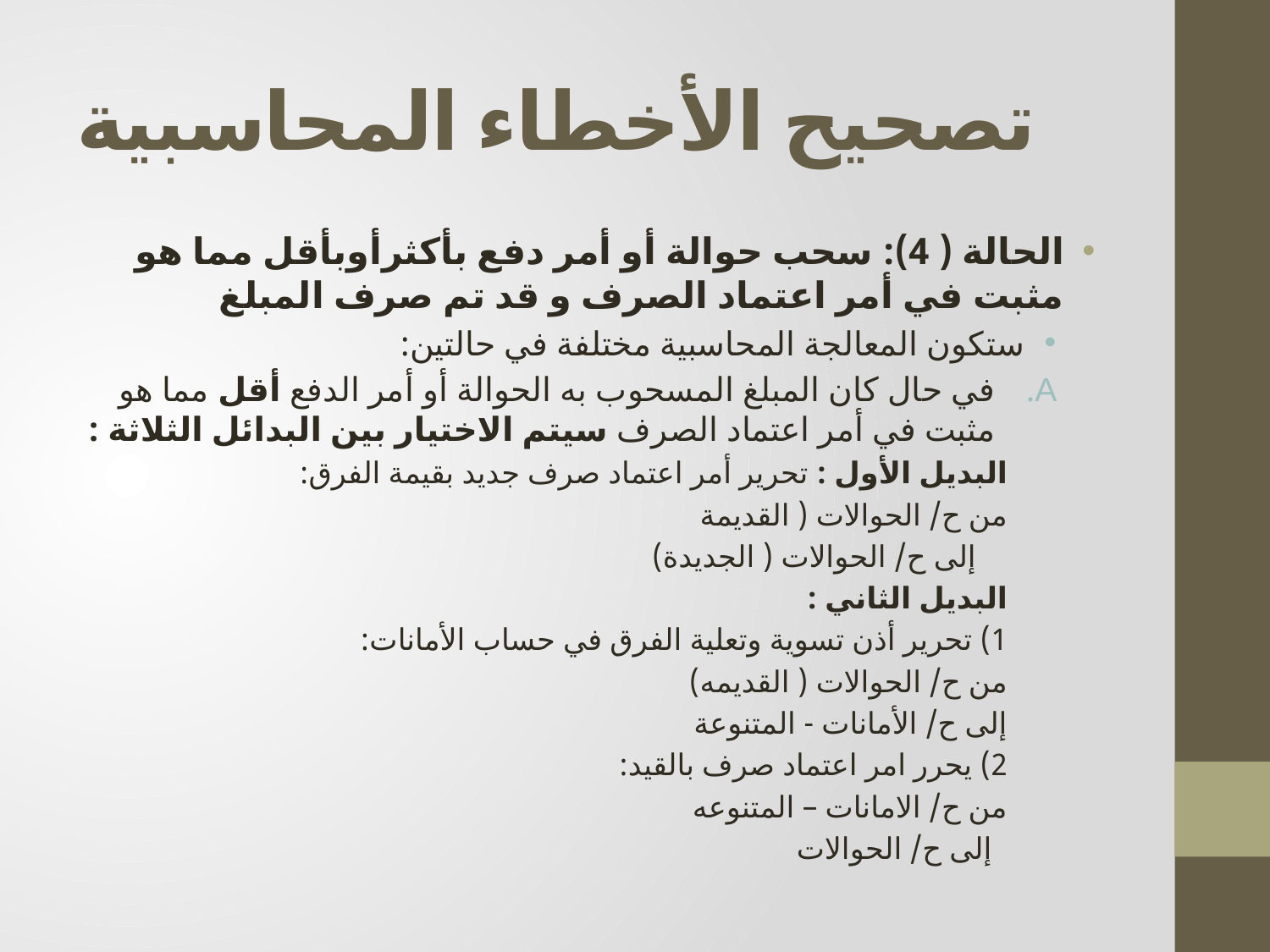

# تصحيح الأخطاء المحاسبية
الحالة ( 4): سحب حوالة أو أمر دفع بأكثرأوبأقل مما هو مثبت في أمر اعتماد الصرف و قد تم صرف المبلغ
ستكون المعالجة المحاسبية مختلفة في حالتين:
في حال كان المبلغ المسحوب به الحوالة أو أمر الدفع أقل مما هو مثبت في أمر اعتماد الصرف سيتم الاختيار بين البدائل الثلاثة :
البديل الأول : تحرير أمر اعتماد صرف جديد بقيمة الفرق:
من ح/ الحوالات ( القديمة
    إلى ح/ الحوالات ( الجديدة)
البديل الثاني :
1) تحرير أذن تسوية وتعلية الفرق في حساب الأمانات:
من ح/ الحوالات ( القديمه)
إلى ح/ الأمانات - المتنوعة
2) يحرر امر اعتماد صرف بالقيد:
من ح/ الامانات – المتنوعه
  إلى ح/ الحوالات